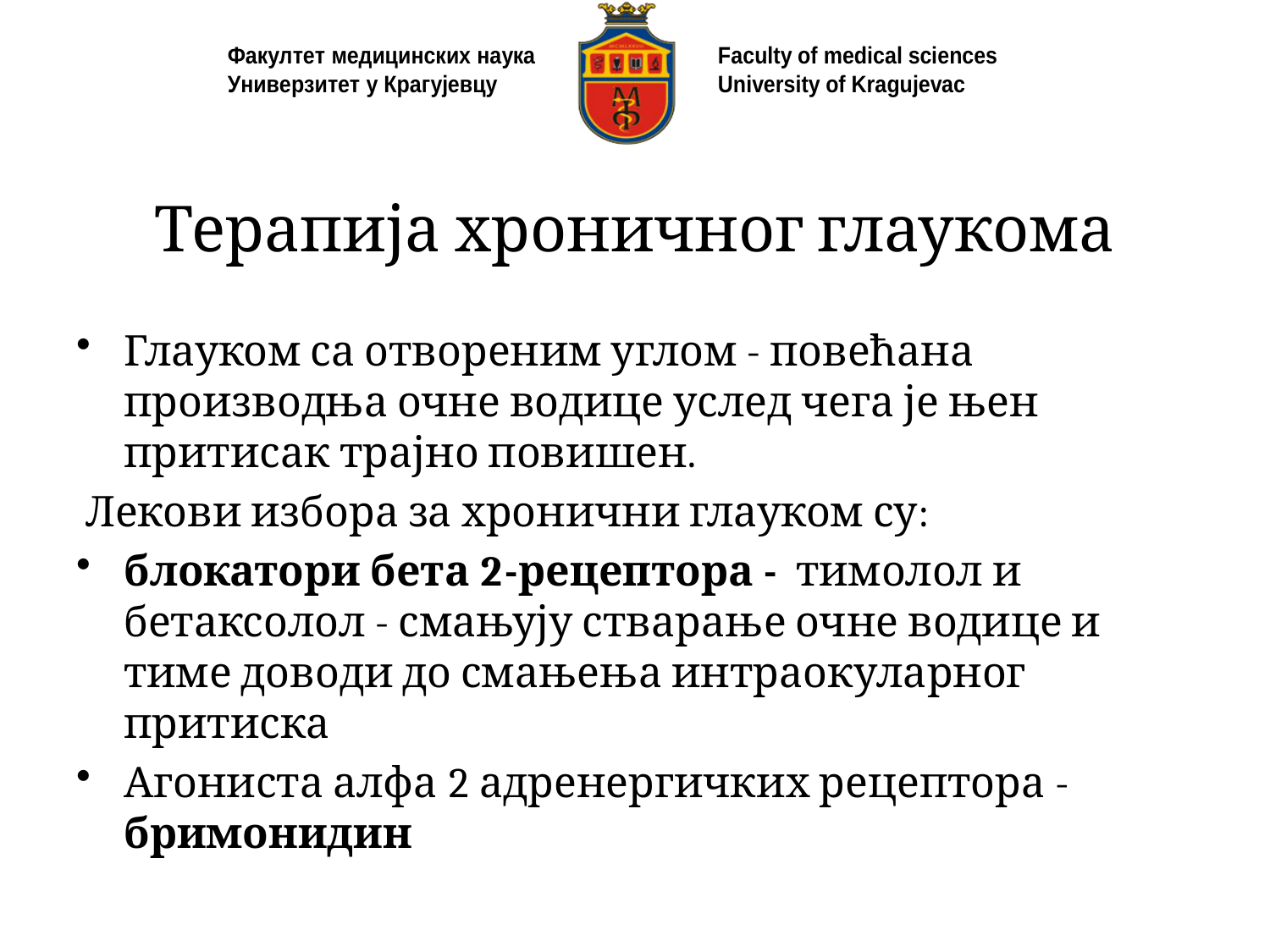

# Терапија хроничног глаукома
Глауком са отвореним углом - повећана производња очне водице услед чега је њен притисак трајно повишен.
 Лекови избора за хронични глауком су:
блокатори бета 2-рецептора -  тимолол и бетаксолол - смањују стварање очне водице и тиме доводи до смањења интраокуларног притиска
Агониста алфа 2 адренергичких рецептора -бримонидин